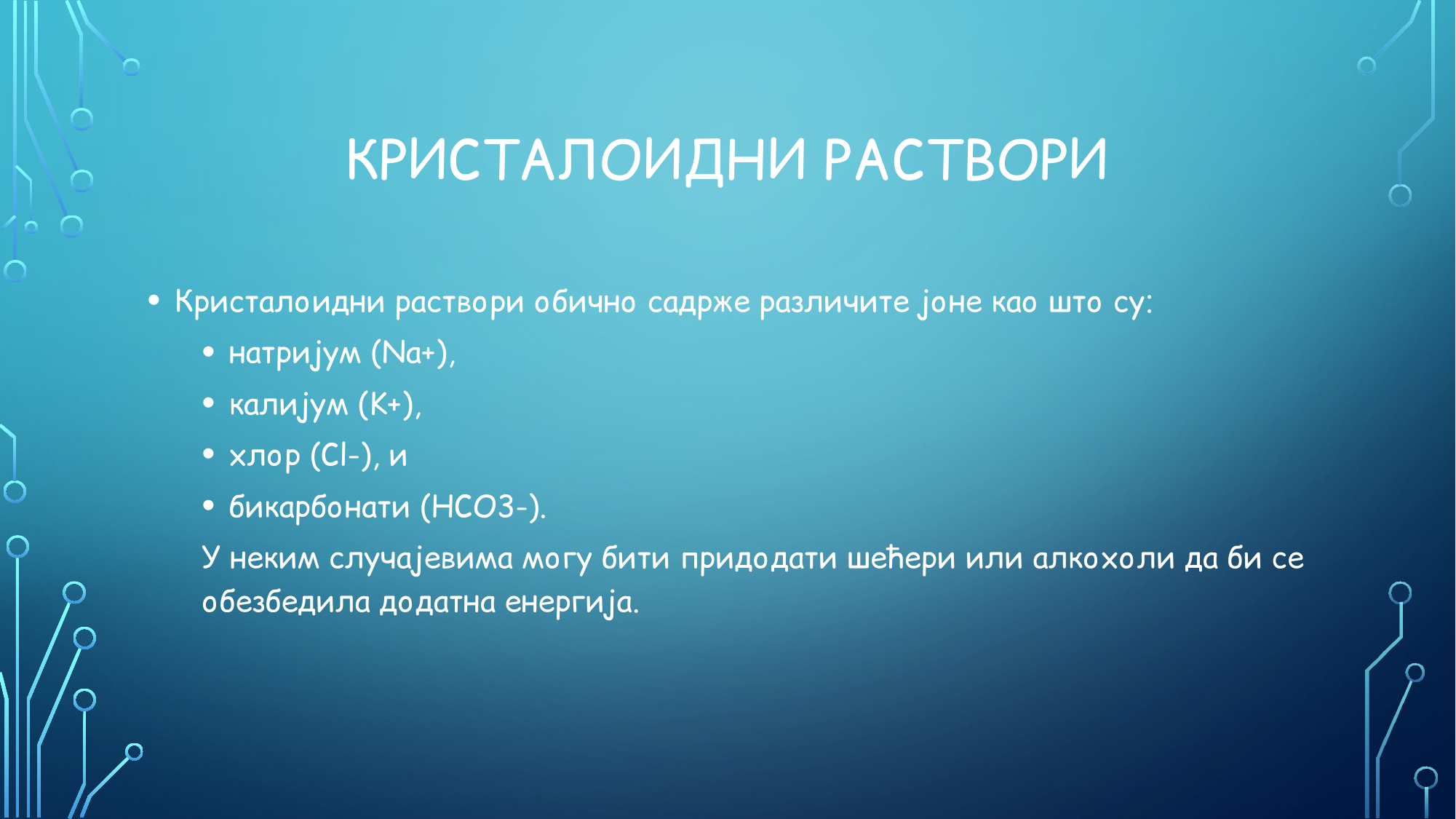

# Кристалоидни раствори
Кристалоидни раствори обично садрже различите јоне као што су:
натријум (Na+),
калијум (K+),
хлор (Cl-), и
бикарбонати (HCO3-).
У неким случајевима могу бити придодати шећери или алкохоли да би се обезбедила додатна енергија.